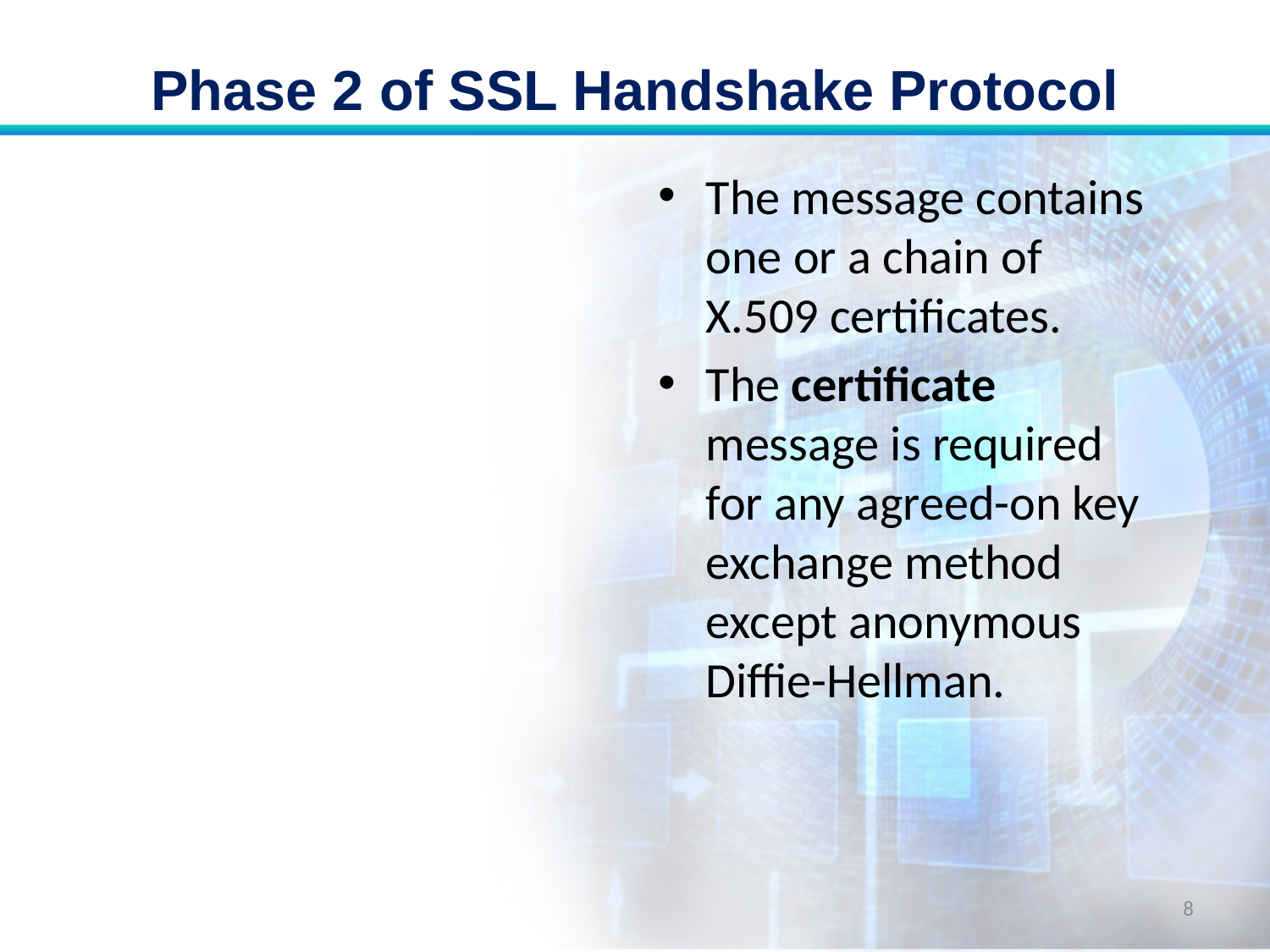

# Phase 2 of SSL Handshake Protocol
The message contains one or a chain of X.509 certificates.
The certificate message is required for any agreed-on key exchange method except anonymous Diffie-Hellman.
8